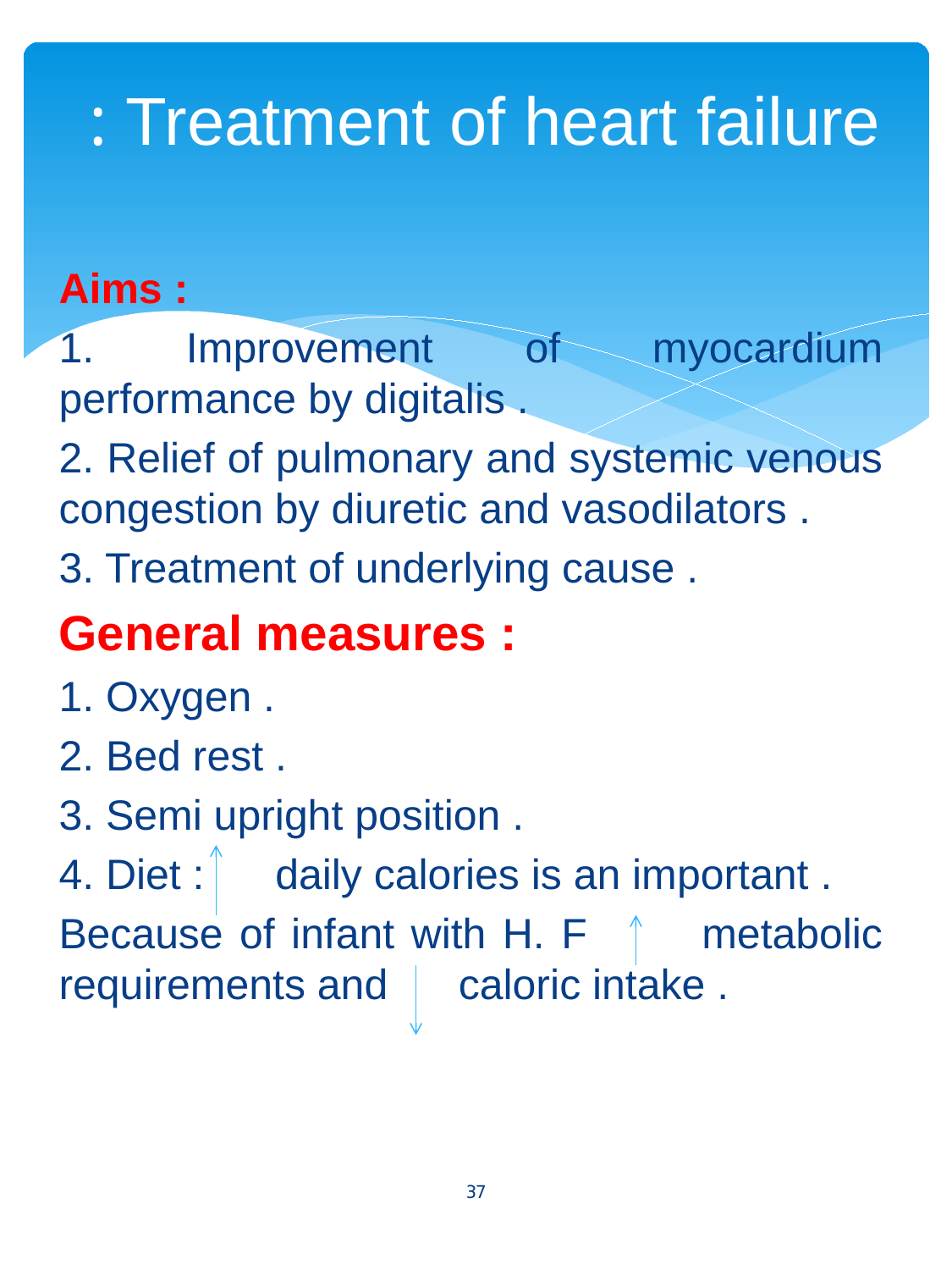

# Treatment of heart failure :
Aims :
1. Improvement of myocardium performance by digitalis .
2. Relief of pulmonary and systemic venous congestion by diuretic and vasodilators .
3. Treatment of underlying cause .
General measures :
1. Oxygen .
2. Bed rest .
3. Semi upright position .
4. Diet :      daily calories is an important .
Because of infant with H. F       metabolic requirements and      caloric intake .

37